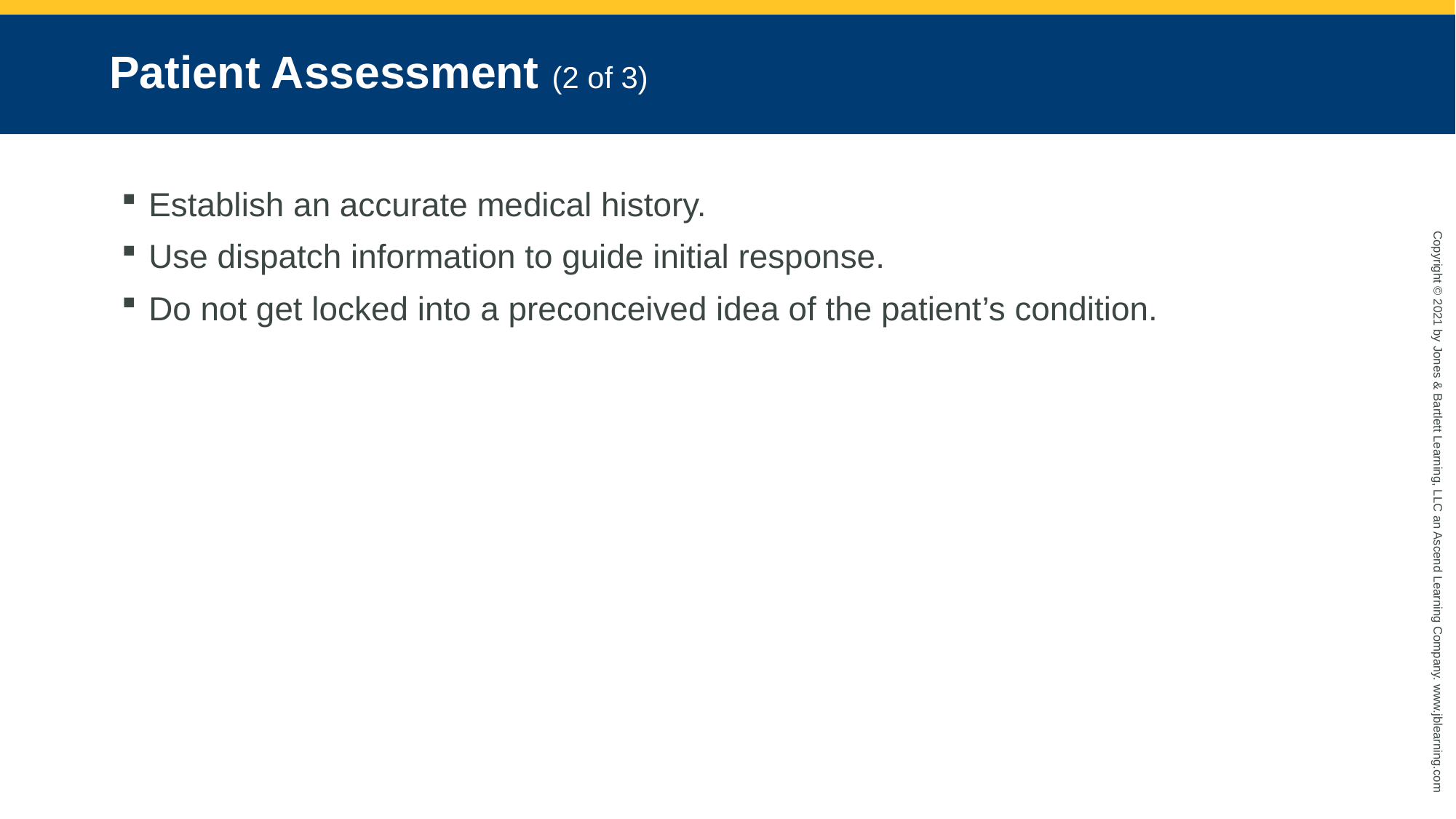

# Patient Assessment (2 of 3)
Establish an accurate medical history.
Use dispatch information to guide initial response.
Do not get locked into a preconceived idea of the patient’s condition.